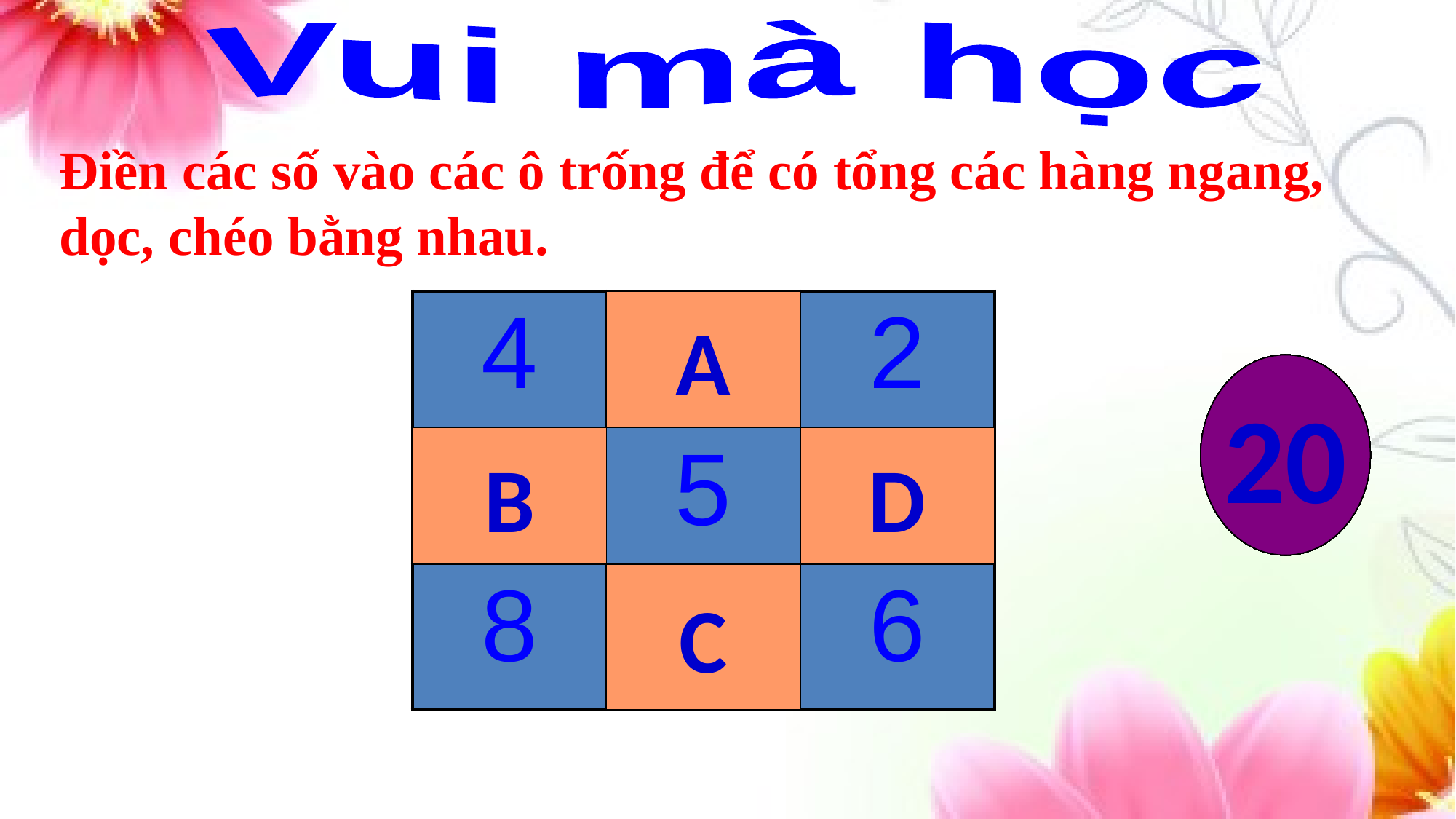

Vui mà học
Điền các số vào các ô trống để có tổng các hàng ngang, dọc, chéo bằng nhau.
| 4 | 9 | 2 |
| --- | --- | --- |
| 3 | 5 | 7 |
| 8 | 1 | 6 |
A
0
1
2
3
4
5
6
7
8
9
10
11
12
13
14
15
16
17
18
19
20
B
D
C